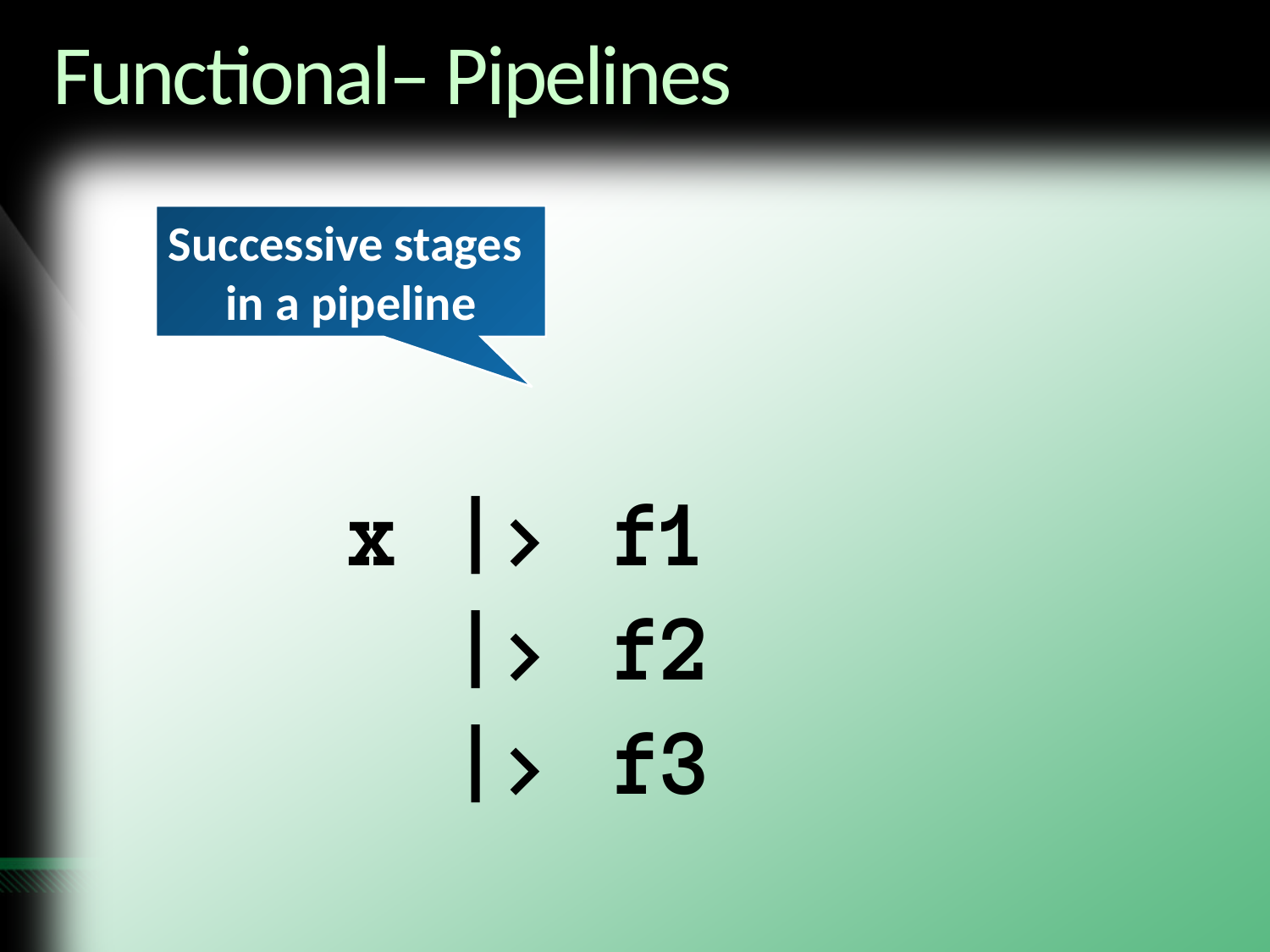

# Functional– Pipelines

     x |> f1
       |> f2
       |> f3

Successive stages
in a pipeline